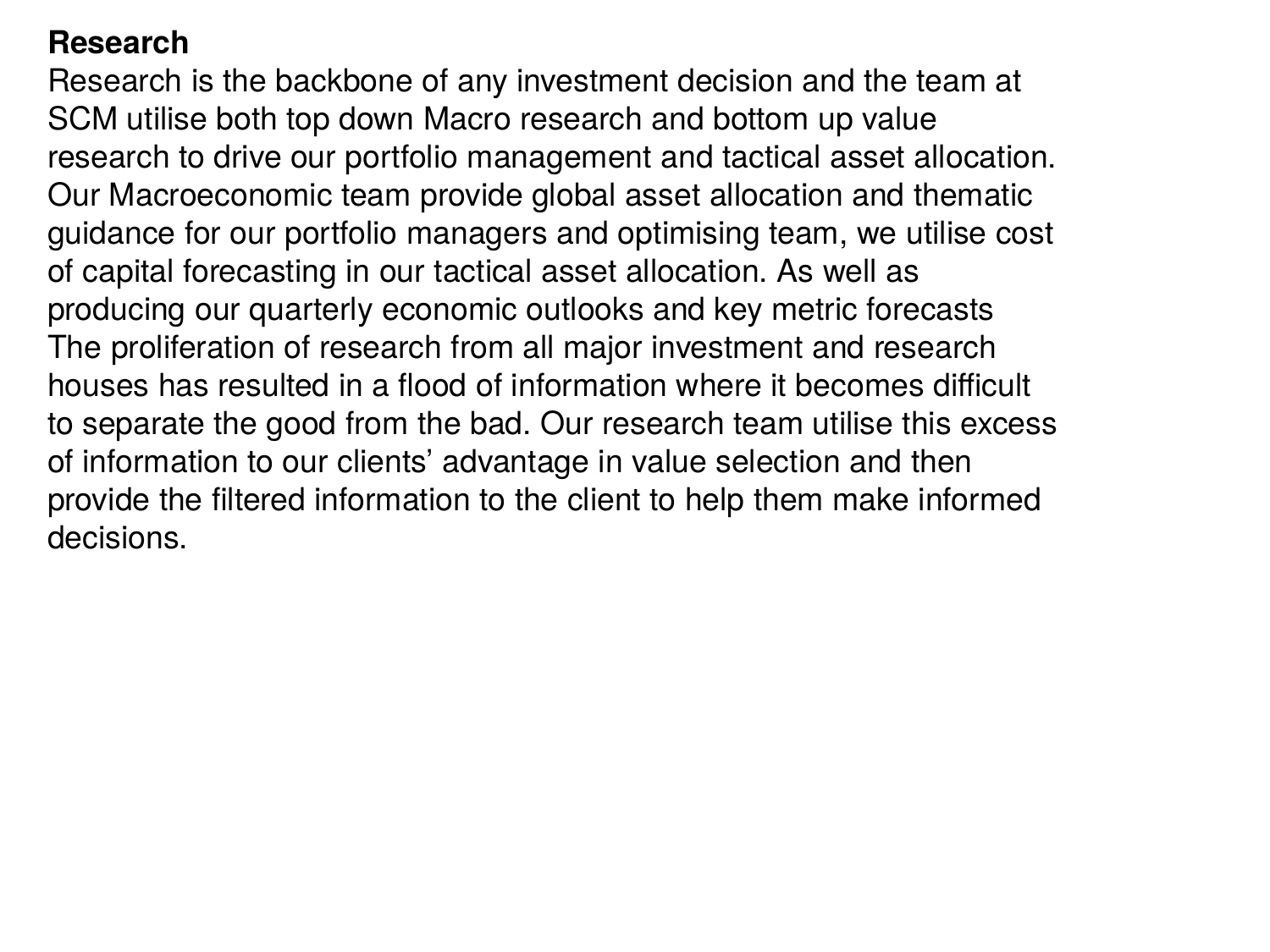

Research
Research is the backbone of any investment decision and the team at SCM utilise both top down Macro research and bottom up value research to drive our portfolio management and tactical asset allocation.
Our Macroeconomic team provide global asset allocation and thematic guidance for our portfolio managers and optimising team, we utilise cost of capital forecasting in our tactical asset allocation. As well as producing our quarterly economic outlooks and key metric forecasts
The proliferation of research from all major investment and research houses has resulted in a flood of information where it becomes difficult to separate the good from the bad. Our research team utilise this excess of information to our clients’ advantage in value selection and then provide the filtered information to the client to help them make informed decisions.
“Providing comprehensive, innovative and pro-active research, advice, and investment management services”